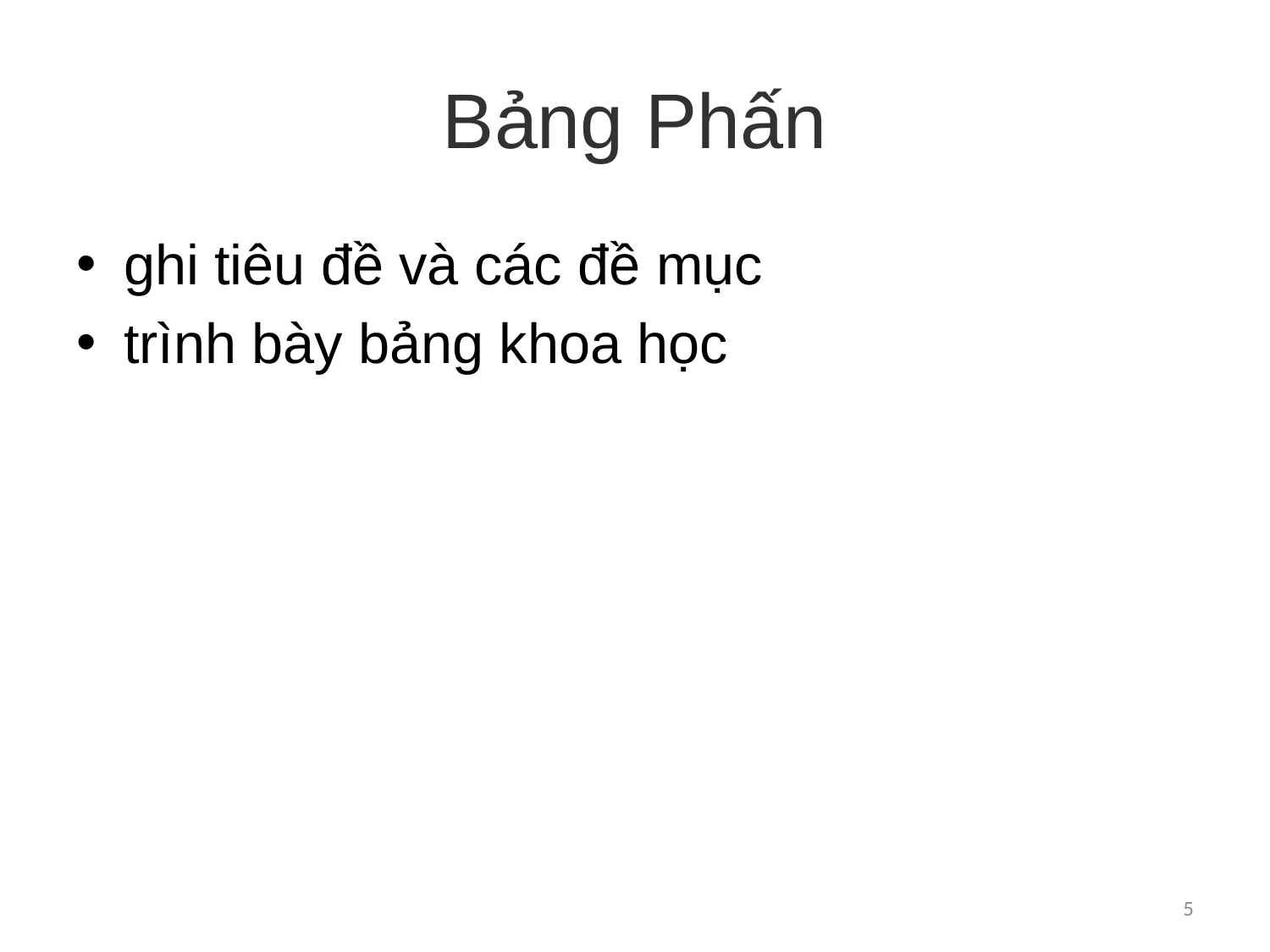

# Bảng Phấn
ghi tiêu đề và các đề mục
trình bày bảng khoa học

5